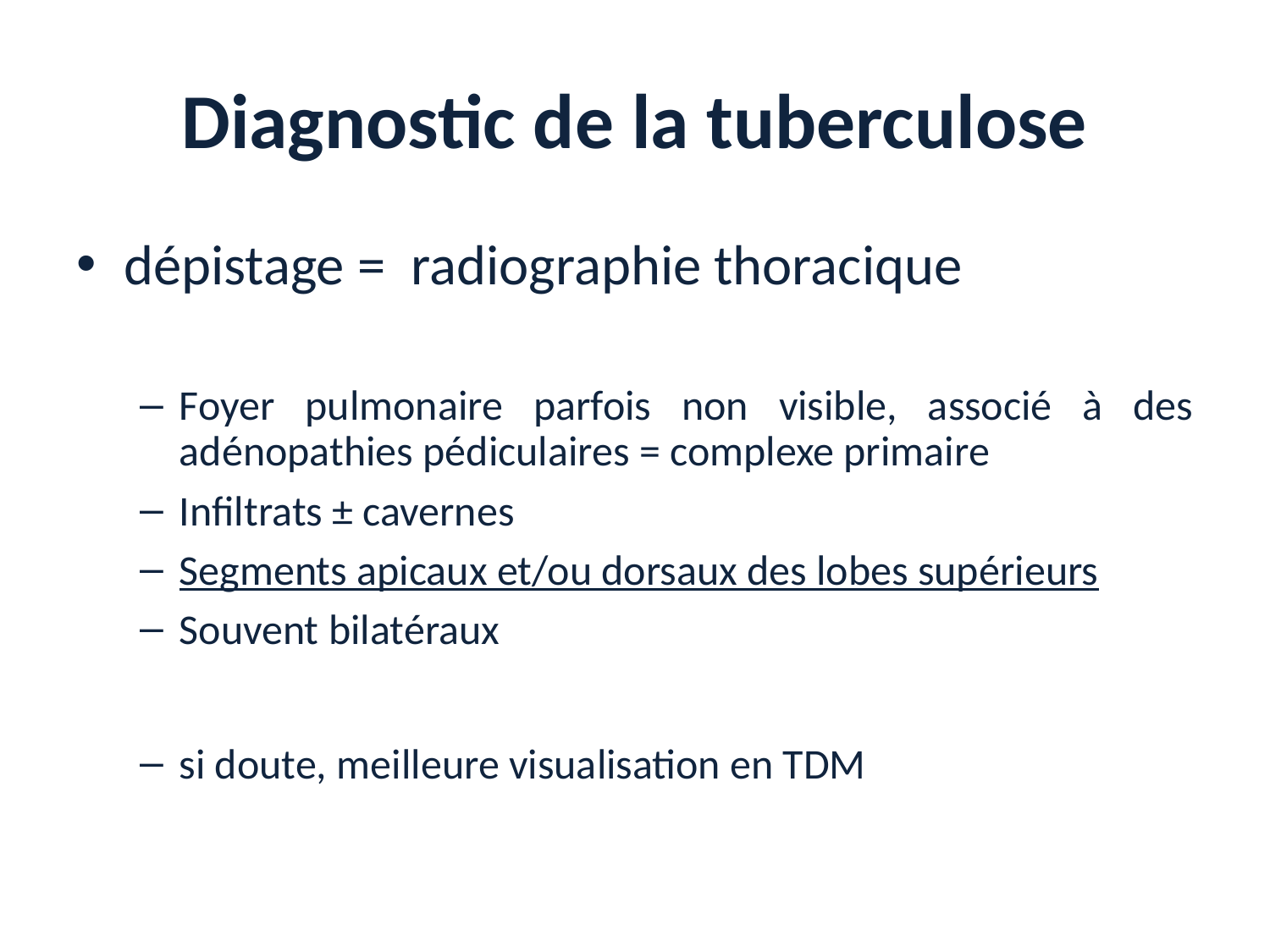

# Diagnostic de la tuberculose
dépistage =  radiographie thoracique

Foyer pulmonaire parfois non visible, associé à des adénopathies pédiculaires = complexe primaire
Infiltrats ± cavernes
Segments apicaux et/ou dorsaux des lobes supérieurs
Souvent bilatéraux

si doute, meilleure visualisation en TDM